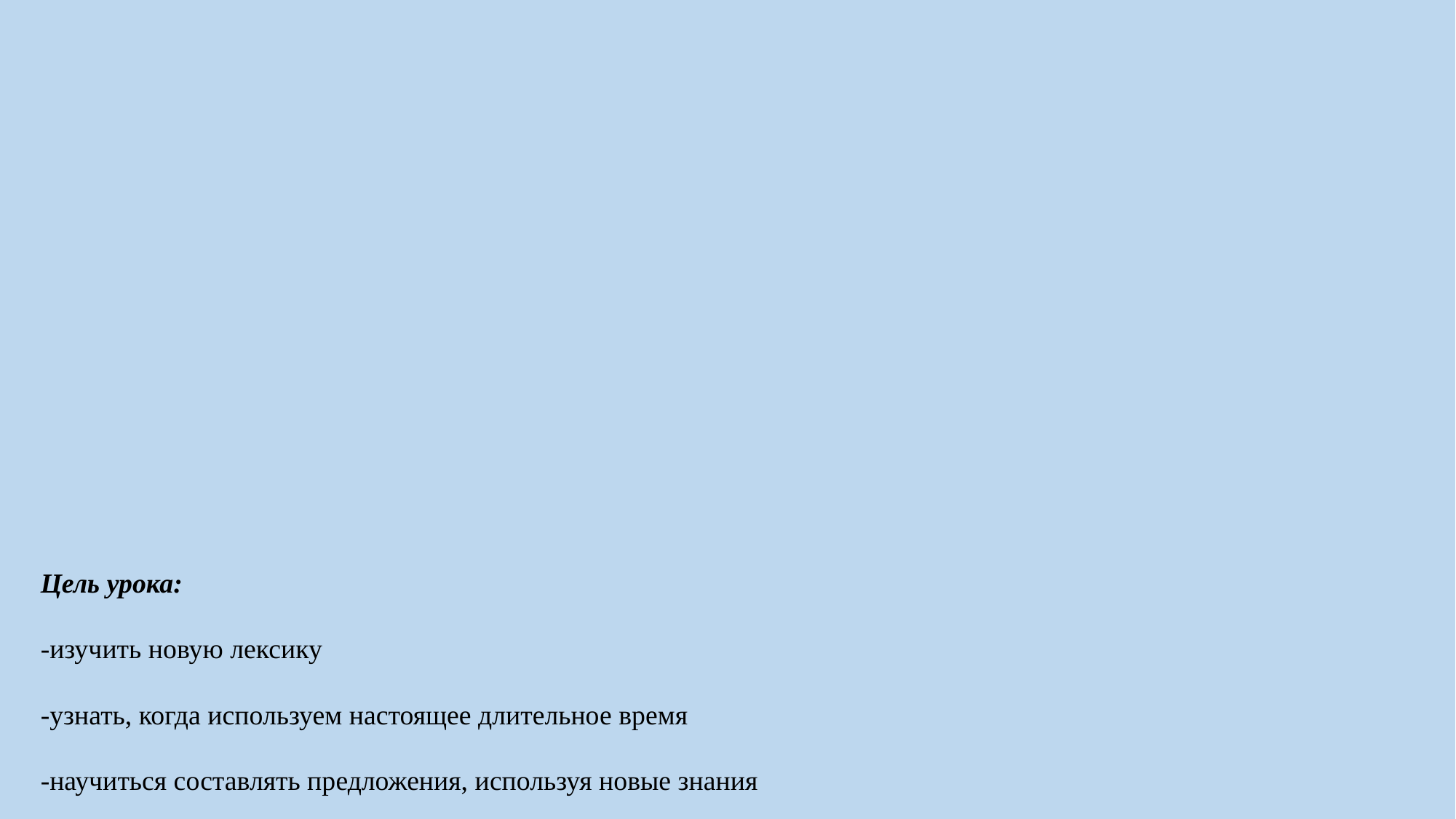

# Цель урока: -изучить новую лексику -узнать, когда используем настоящее длительное время -научиться составлять предложения, используя новые знания